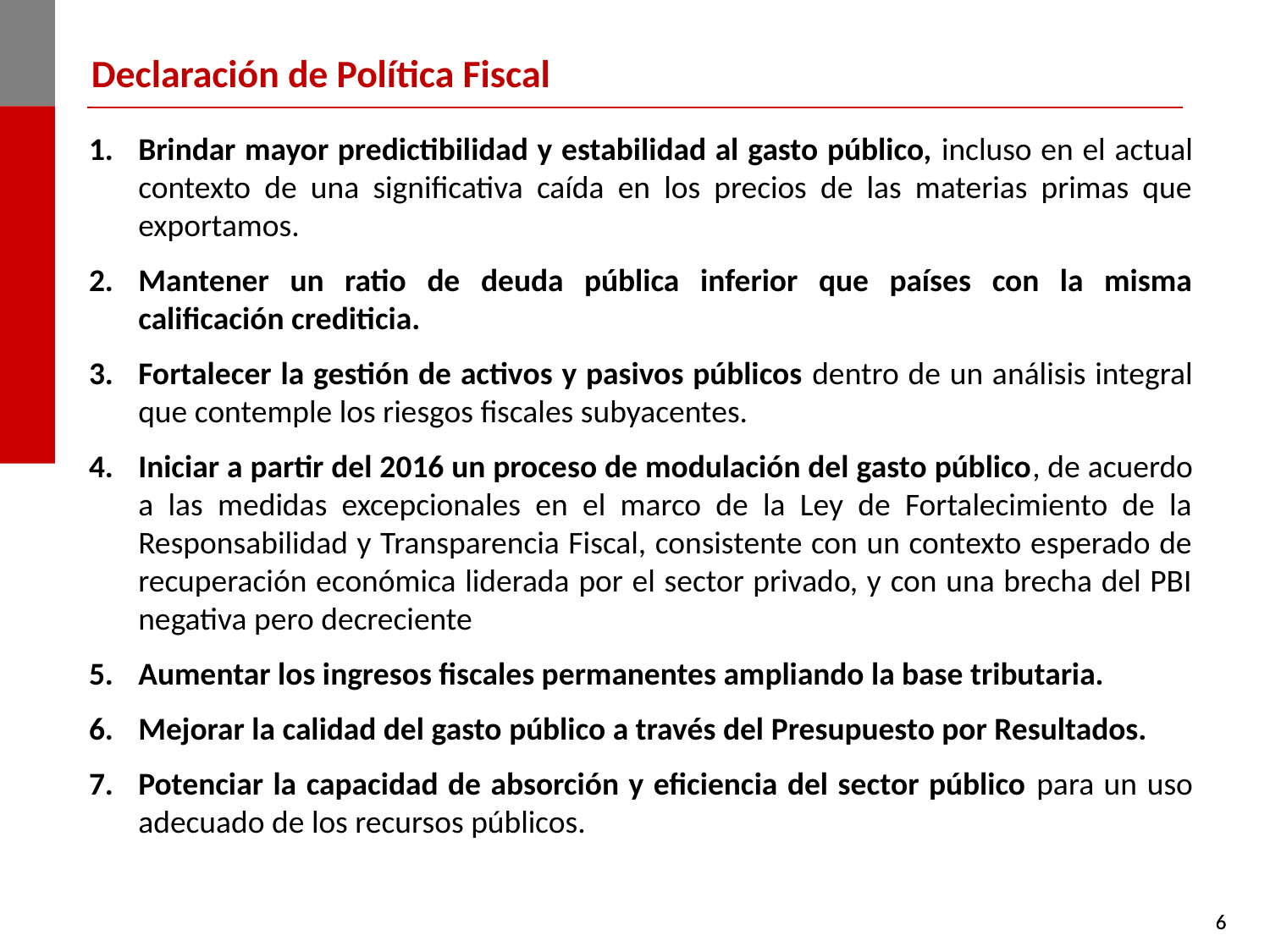

Declaración de Política Fiscal
Brindar mayor predictibilidad y estabilidad al gasto público, incluso en el actual contexto de una significativa caída en los precios de las materias primas que exportamos.

Mantener un ratio de deuda pública inferior que países con la misma calificación crediticia.

Fortalecer la gestión de activos y pasivos públicos dentro de un análisis integral que contemple los riesgos fiscales subyacentes.

Iniciar a partir del 2016 un proceso de modulación del gasto público, de acuerdo a las medidas excepcionales en el marco de la Ley de Fortalecimiento de la Responsabilidad y Transparencia Fiscal, consistente con un contexto esperado de recuperación económica liderada por el sector privado, y con una brecha del PBI negativa pero decreciente

Aumentar los ingresos fiscales permanentes ampliando la base tributaria.

Mejorar la calidad del gasto público a través del Presupuesto por Resultados.

Potenciar la capacidad de absorción y eficiencia del sector público para un uso adecuado de los recursos públicos.
6